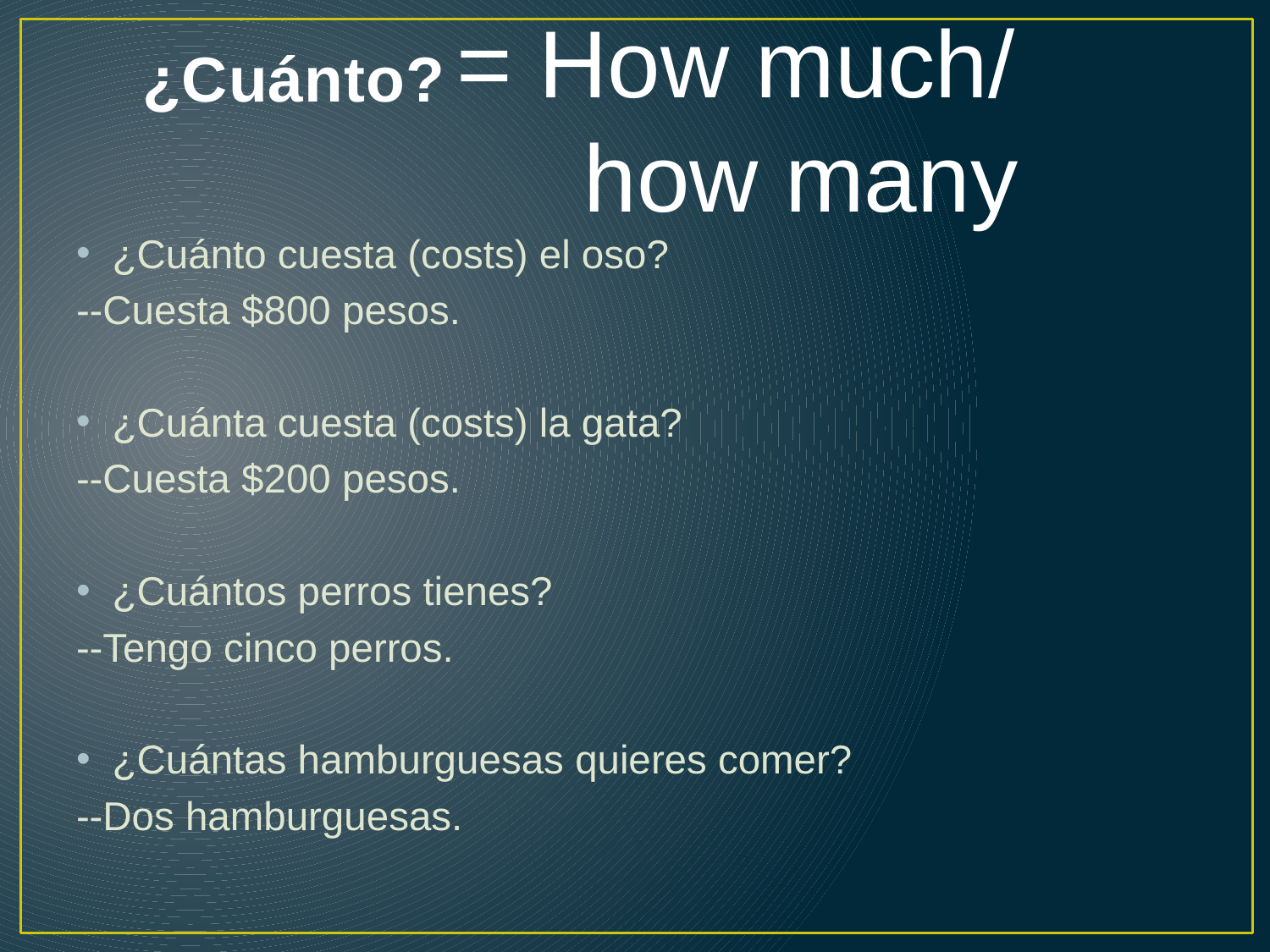

# ¿Cuánto?
= How much/       	how many
¿Cuánto cuesta (costs) el oso?
--Cuesta $800 pesos.

¿Cuánta cuesta (costs) la gata?
--Cuesta $200 pesos.

¿Cuántos perros tienes?
--Tengo cinco perros.

¿Cuántas hamburguesas quieres comer?
--Dos hamburguesas.